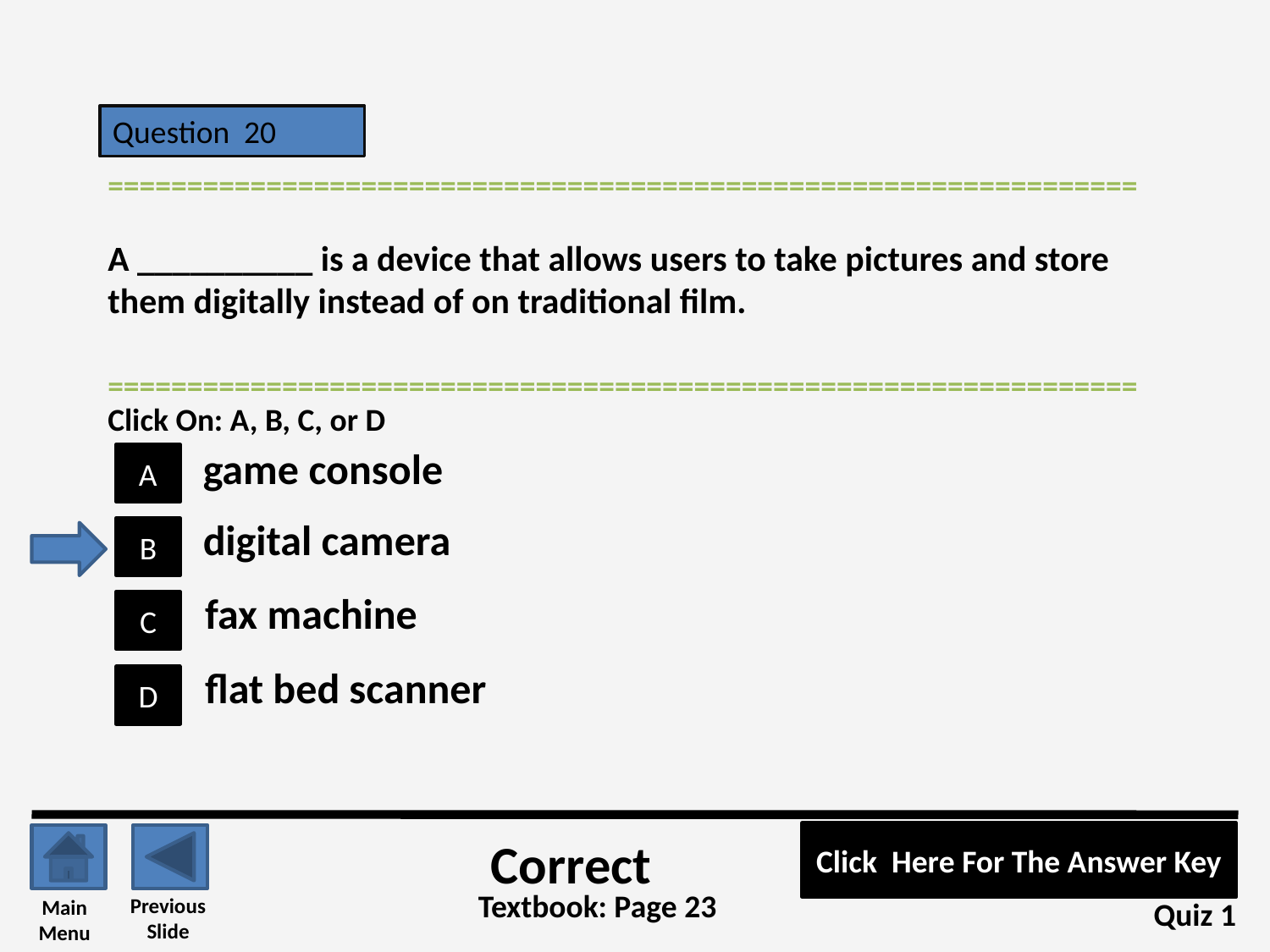

Question  20
=================================================================
A __________ is a device that allows users to take pictures and store them digitally instead of on traditional film.
=================================================================
Click On: A, B, C, or D

game console
A

digital camera
B

fax machine
C

flat bed scanner
D
Click  Here For The Answer Key

Correct
Textbook: Page 23
Previous
Slide
Main
Menu
Quiz 1